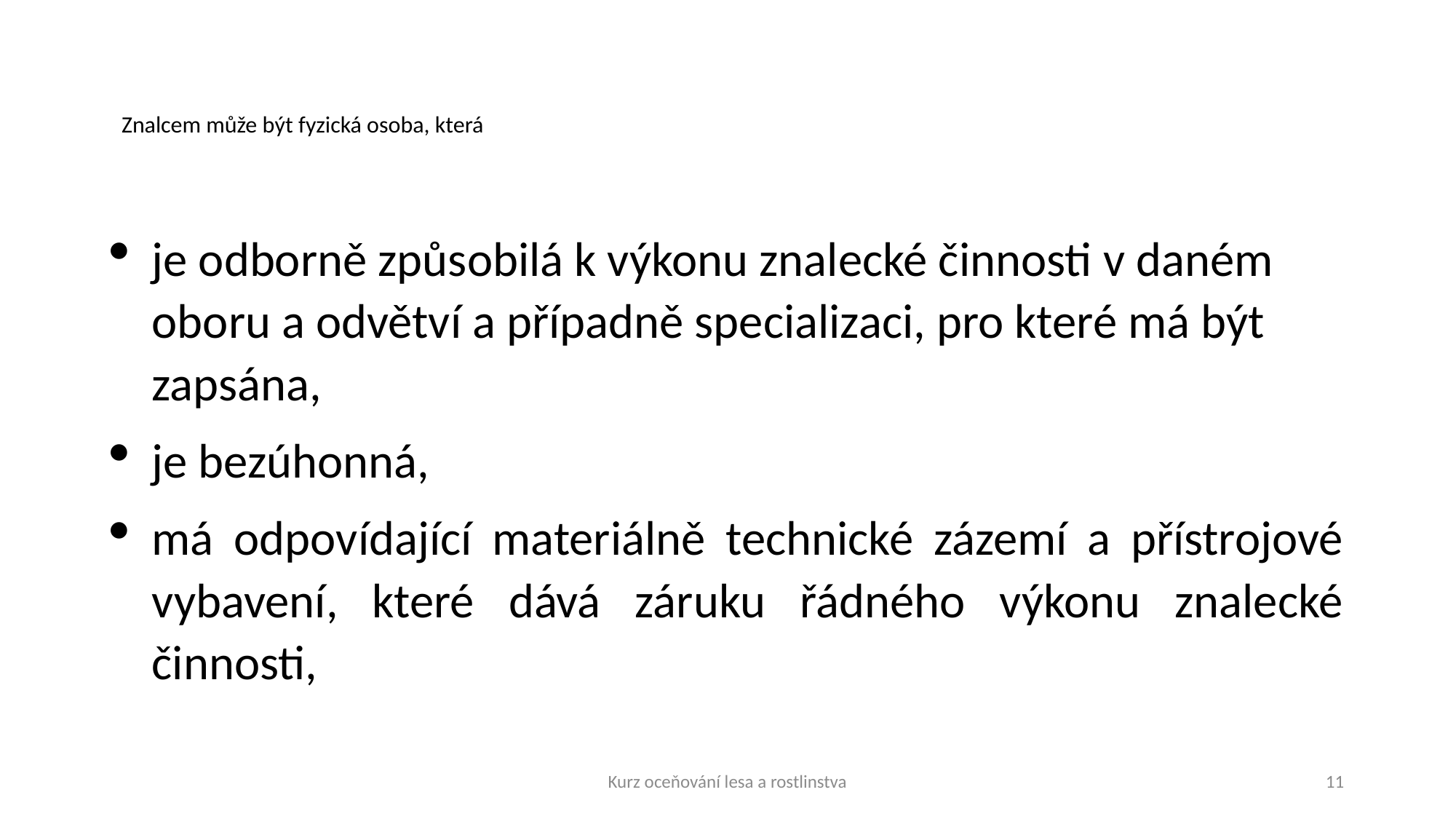

# Znalcem může být fyzická osoba, která
je odborně způsobilá k výkonu znalecké činnosti v daném oboru a odvětví a případně specializaci, pro které má být zapsána,
je bezúhonná,
má odpovídající materiálně technické zázemí a přístrojové vybavení, které dává záruku řádného výkonu znalecké činnosti,

Kurz oceňování lesa a rostlinstva
11